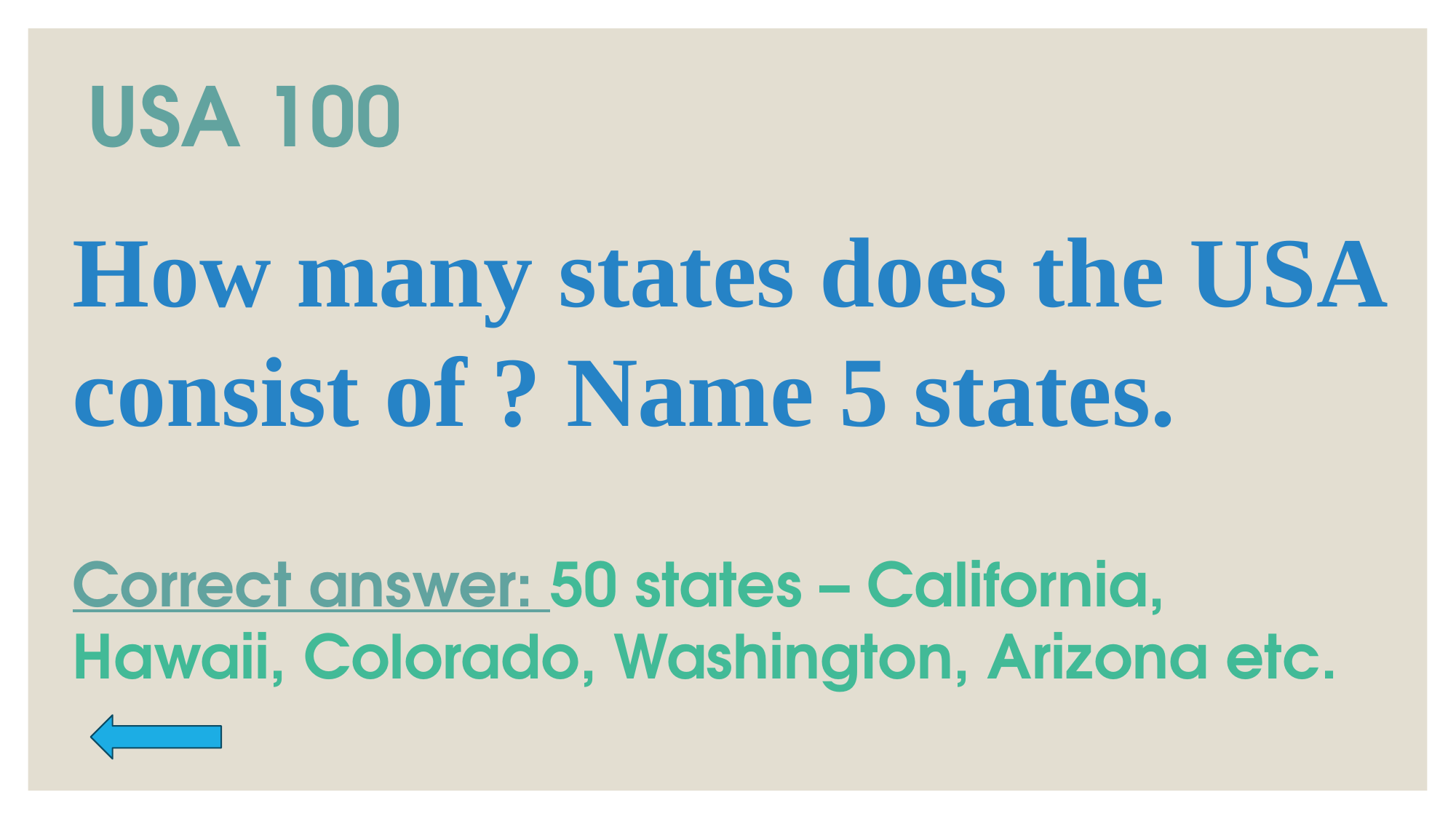

# USA 100
How many states does the USA consist of ? Name 5 states.
Correct answer: 50 states – California, Hawaii, Colorado, Washington, Arizona etc.